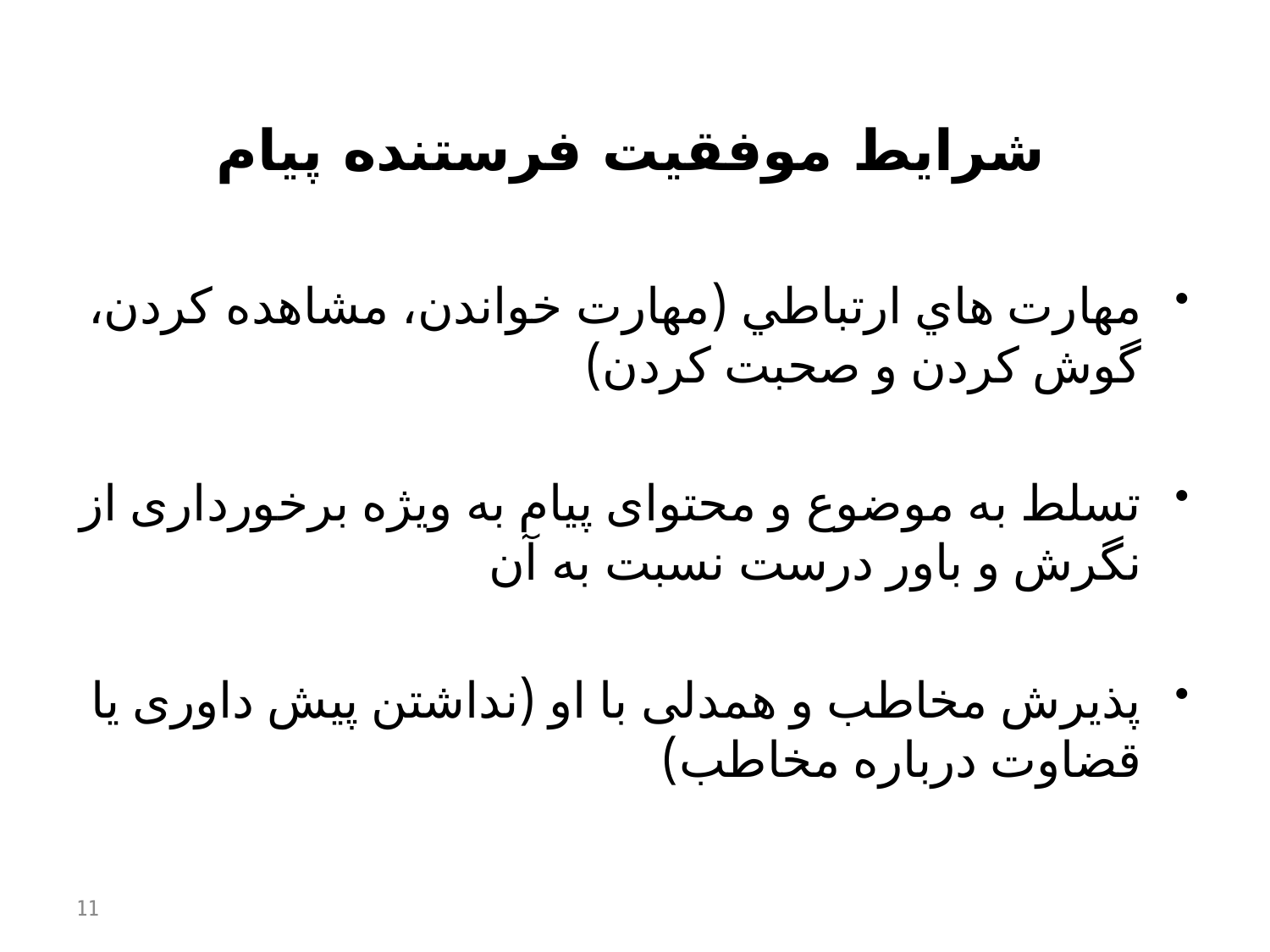

# شرايط موفقيت فرستنده پيام
مهارت هاي ارتباطي (مهارت خواندن، مشاهده کردن، گوش کردن و صحبت کردن)

تسلط به موضوع و محتوای پيام به ويژه برخورداری از نگرش و باور درست نسبت به آن

پذيرش مخاطب و همدلی با او (نداشتن پيش داوری يا قضاوت درباره مخاطب)
11